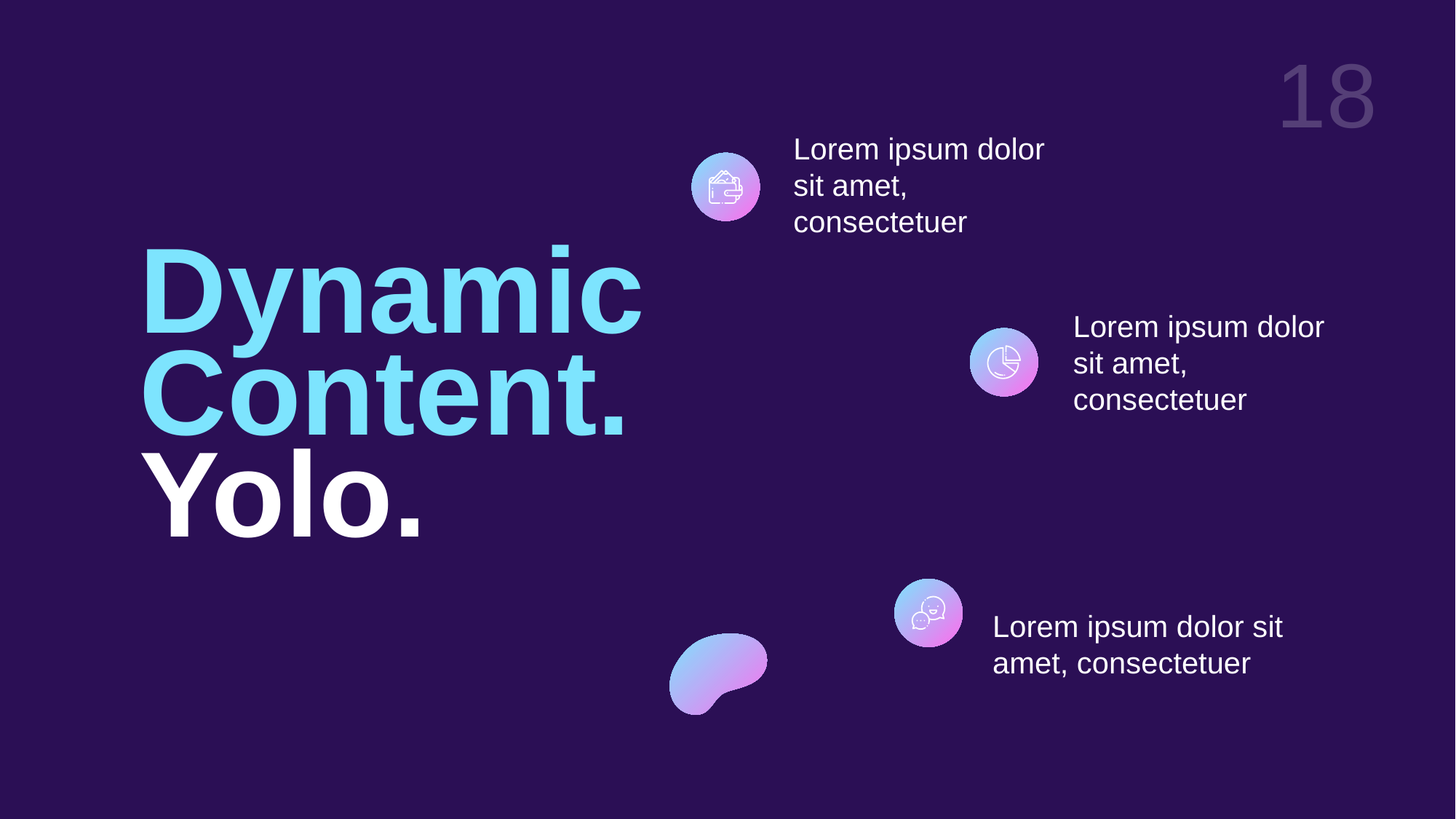

Lorem ipsum dolor sit amet, consectetuer

Dynamic Content.
Yolo.
Lorem ipsum dolor sit amet, consectetuer

Lorem ipsum dolor sit amet, consectetuer